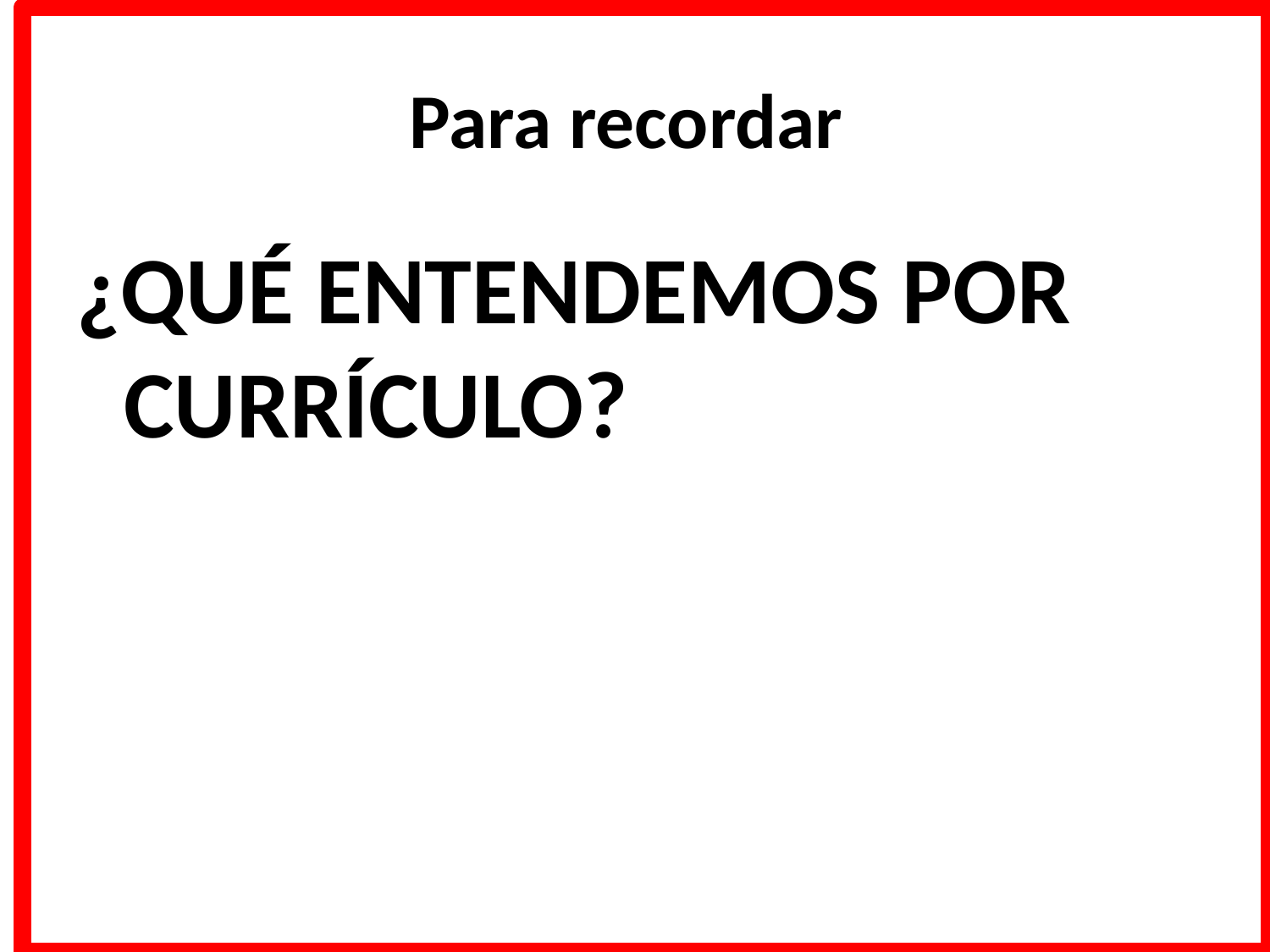

# Para recordar
¿QUÉ ENTENDEMOS POR CURRÍCULO?